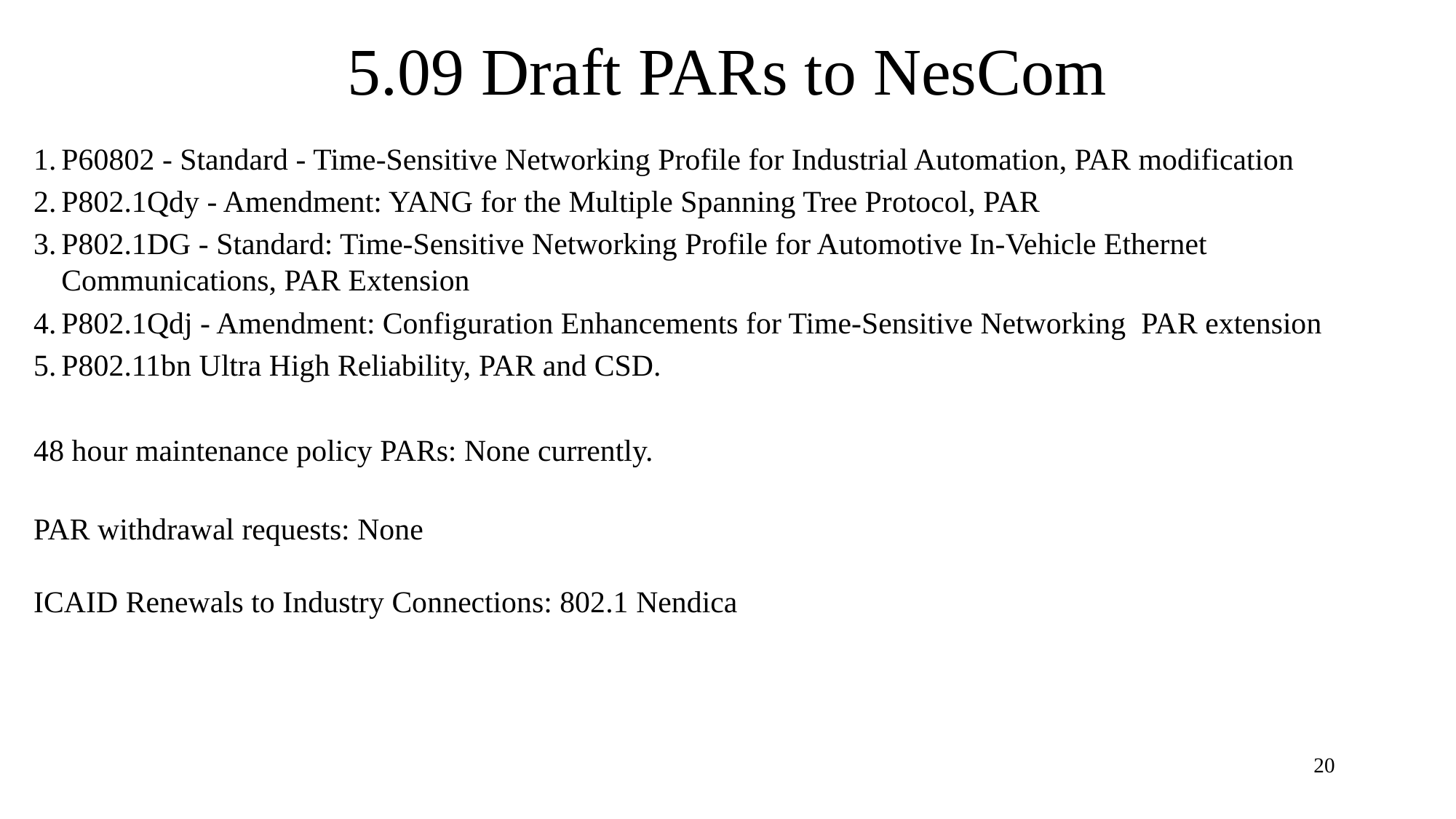

# 5.09 Draft PARs to NesCom
P60802 - Standard - Time-Sensitive Networking Profile for Industrial Automation, PAR modification
P802.1Qdy - Amendment: YANG for the Multiple Spanning Tree Protocol, PAR
P802.1DG - Standard: Time-Sensitive Networking Profile for Automotive In-Vehicle Ethernet Communications, PAR Extension
P802.1Qdj - Amendment: Configuration Enhancements for Time-Sensitive Networking  PAR extension
P802.11bn Ultra High Reliability, PAR and CSD.

48 hour maintenance policy PARs: None currently.
PAR withdrawal requests: None
ICAID Renewals to Industry Connections: 802.1 Nendica

20